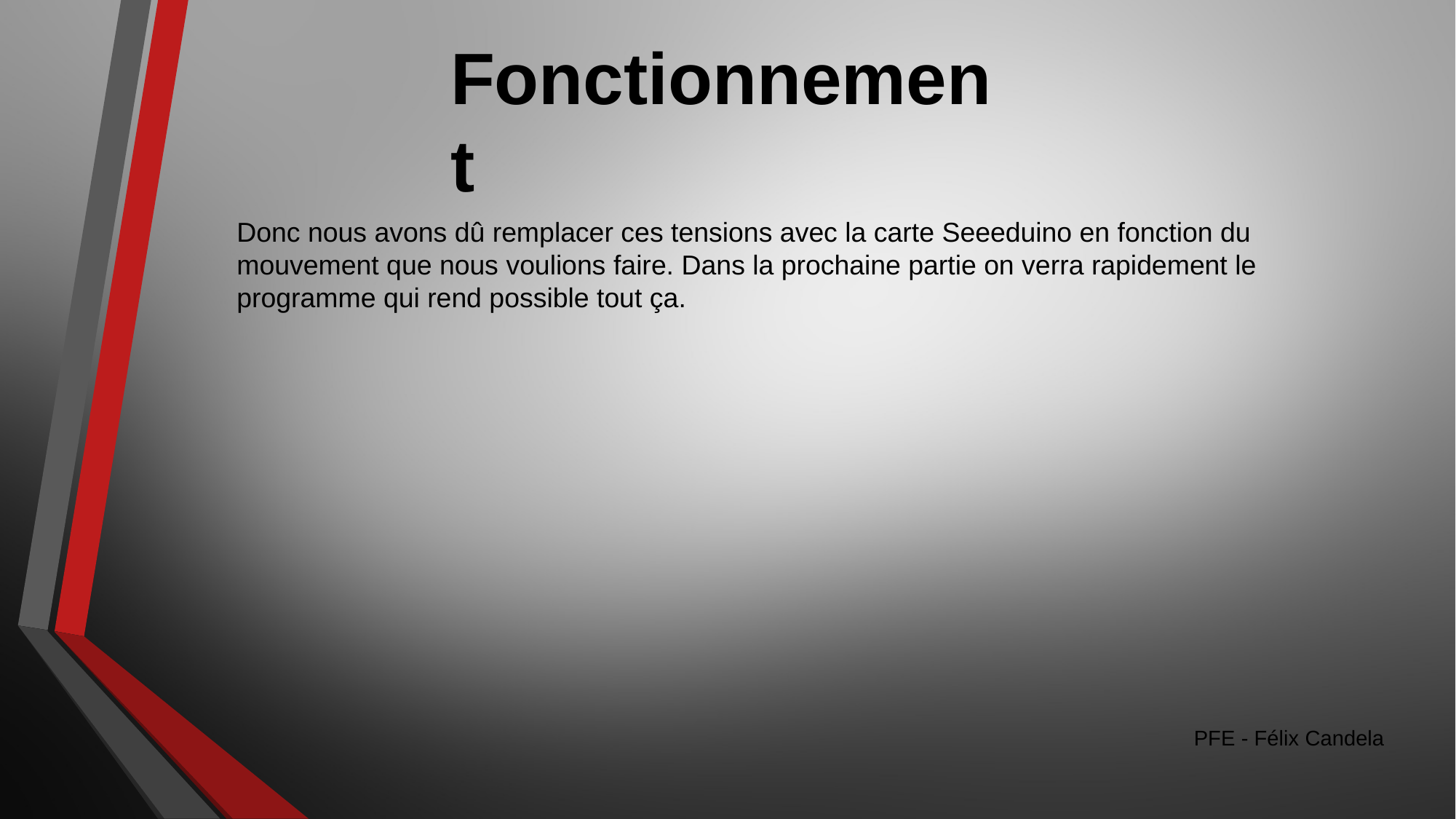

Fonctionnement
Donc nous avons dû remplacer ces tensions avec la carte Seeeduino en fonction du mouvement que nous voulions faire. Dans la prochaine partie on verra rapidement le programme qui rend possible tout ça.
PFE - Félix Candela